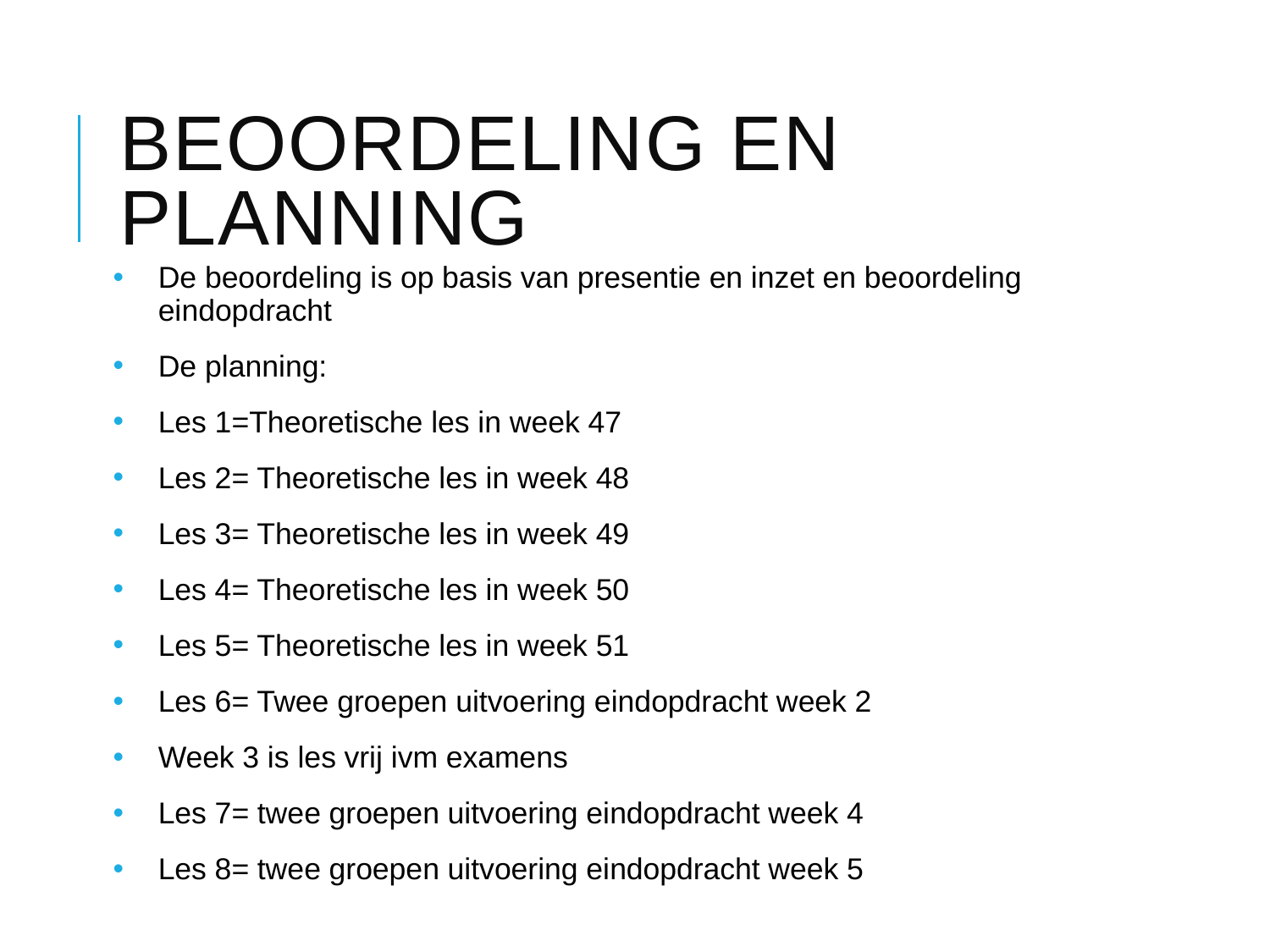

# Beoordeling en planning
De beoordeling is op basis van presentie en inzet en beoordeling eindopdracht
De planning:
Les 1=Theoretische les in week 47
Les 2= Theoretische les in week 48
Les 3= Theoretische les in week 49
Les 4= Theoretische les in week 50
Les 5= Theoretische les in week 51
Les 6= Twee groepen uitvoering eindopdracht week 2
Week 3 is les vrij ivm examens
Les 7= twee groepen uitvoering eindopdracht week 4
Les 8= twee groepen uitvoering eindopdracht week 5